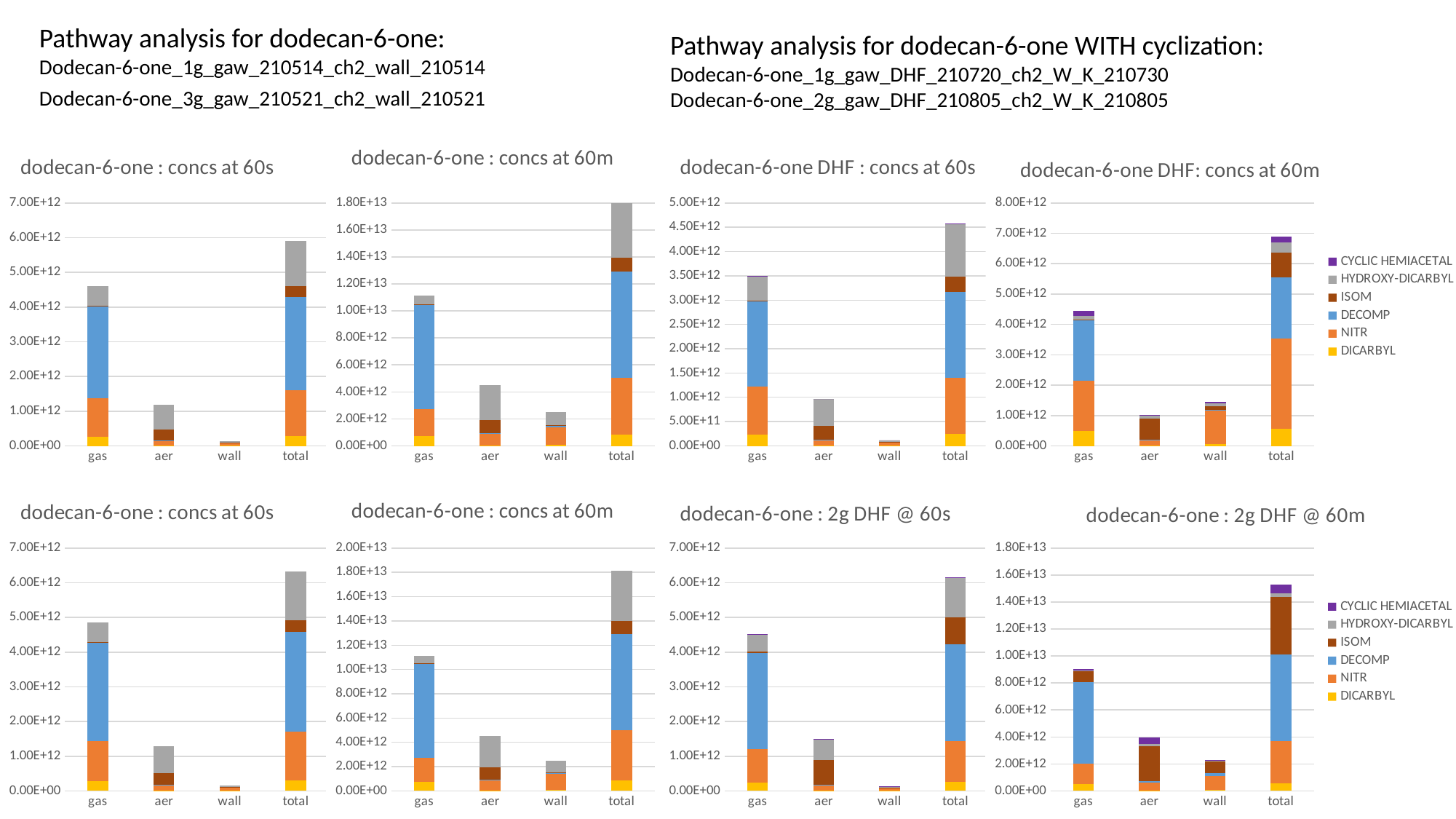

Pathway analysis for dodecan-6-one:
Dodecan-6-one_1g_gaw_210514_ch2_wall_210514
Dodecan-6-one_3g_gaw_210521_ch2_wall_210521
Pathway analysis for dodecan-6-one WITH cyclization:
Dodecan-6-one_1g_gaw_DHF_210720_ch2_W_K_210730
Dodecan-6-one_2g_gaw_DHF_210805_ch2_W_K_210805

### Chart: dodecan-6-one : concs at 60s

| Category | DICARBYL | NITR | DECOMP | ISOM | HYDROXY-DICARBYL |
|---|---|---|---|---|---|
| gas | 267414300000.0 | 1103127000000.0 | 2659100975790.0 | 14663953800.0 | 555047000000.0 |
| aer | 2112833000.0 | 154725940000.0 | 3033095364.3532805 | 310908940000.0 | 708468400000.0 |
| wall | 11660000000.0 | 60977182000.0 | 21952207383.675003 | 1254418340.0 | 36877442000.0 |
| total | 281187133000.0 | 1318830122000.0 | 2684086278538.0273 | 326827312140.0 | 1300392842000.0 |

### Chart: dodecan-6-one : concs at 60m

| Category | DICARBYL | NITR | DECOMP | ISOM | HYDROXY-DICARBYL |
|---|---|---|---|---|---|
| gas | 740932000000.0 | 1959674200000.0 | 7800271077450.0 | 13889319900.0 | 614212800000.0 |
| aer | 19279300000.0 | 905279600000.0 | 20468739115.535995 | 978805120000.0 | 2568995000000.0 |
| wall | 96730700000.0 | 1304265400000.0 | 80669583629.3 | 48035671000.0 | 963413800000.0 |
| total | 856942000000.0 | 4169219200000.0 | 7901409400194.836 | 1040730110900.0 | 4146621600000.0 |

### Chart: dodecan-6-one DHF : concs at 60s

| Category | DICARBYL | NITR | DECOMP | ISOM | HYDROXY-DICARBYL | CYCLIC HEMIACETAL |
|---|---|---|---|---|---|---|
| gas | 233367205558.26 | 986695600000.0 | 1748672707442.0354 | 15944268489.584301 | 508017375172.02295 | 6662910672.142799 |
| aer | 1571883754.0888002 | 117985280000.0 | 2117664645.9765308 | 287696723970.9639 | 551385525856.16 | 71627011.2112217 |
| wall | 10498924949.305 | 55919974000.0 | 15813666453.384457 | 1291255740.9416802 | 33273119704.8603 | 817876385.1533715 |
| total | 245438014261.65378 | 1160600854000.0 | 1766604038541.396 | 304932248201.4899 | 1092676020733.0433 | 7552414068.507392 |

### Chart: dodecan-6-one DHF: concs at 60m

| Category | DICARBYL | NITR | DECOMP | ISOM | HYDROXY-DICARBYL | CYCLIC HEMIACETAL |
|---|---|---|---|---|---|---|
| gas | 490869408692.37994 | 1662237400000.0 | 1981327798925.2827 | 35639236982.79439 | 103556699185.005 | 179083614944.16602 |
| aer | 3453453786.4244003 | 207619060000.0 | 3120976010.638879 | 678090608918.1099 | 114198690345.067 | 1295748615.4629593 |
| wall | 64115384614.79201 | 1104536200000.0 | 27541280489.44647 | 100782208525.72513 | 114555538793.91899 | 26924705300.98587 |
| total | 558438247093.5964 | 2974392660000.0 | 2011990055425.368 | 814512054426.6295 | 332310928323.99097 | 207304068860.61484 |

### Chart: dodecan-6-one : concs at 60s

| Category | DICARBYL | NITR | DECOMP | ISOM | HYDROXY-DICARBYL |
|---|---|---|---|---|---|
| gas | 284555200000.0 | 1161969600000.0 | 2838689359880.0 | 14522037600.0 | 566393000000.0 |
| aer | 2433906000.0 | 176444540000.0 | 3438735411.8034797 | 333587300000.0 | 782089800000.0 |
| wall | 13458740000.0 | 71308200000.0 | 23976305351.278004 | 1396876330.0 | 42220770000.0 |
| total | 300447846000.0 | 1409722340000.0 | 2866104400643.0815 | 349506213930.0 | 1390703570000.0 |

### Chart: dodecan-6-one : concs at 60m

| Category | DICARBYL | NITR | DECOMP | ISOM | HYDROXY-DICARBYL |
|---|---|---|---|---|---|
| gas | 740930000000.0 | 1959641200000.0 | 7800305912360.0 | 13888917700.0 | 614199800000.0 |
| aer | 19278570000.0 | 905231400000.0 | 20467889372.267002 | 978750430000.0 | 2568846000000.0 |
| wall | 96737700000.0 | 1304366200000.0 | 80673931838.37001 | 48092501000.0 | 963592200000.0 |
| total | 856946270000.0 | 4169238800000.0 | 7901447733570.637 | 1040731848700.0 | 4146638000000.0 |

### Chart: dodecan-6-one : 2g DHF @ 60s

| Category | DICARBYL | NITR | DECOMP | ISOM | HYDROXY-DICARBYL | CYCLIC HEMIACETAL |
|---|---|---|---|---|---|---|
| gas | 239022859118.3584 | 977306919022.0 | 2759900986379.1323 | 51496405737.47796 | 481386425000.0 | 6391971445.186199 |
| aer | 1891851710.9706798 | 153295754000.0 | 18066472538.70239 | 715889872907.0 | 613711704200.0 | 2888230837.0180097 |
| wall | 10751950352.337349 | 55778684881.5 | 21421598707.066425 | 6557534079.874579 | 32535272392.0 | 913372751.910737 |
| total | 251666661181.6665 | 1186381357903.4998 | 2799389057624.906 | 773943812724.3528 | 1127633401592.0 | 10193575034.114935 |

### Chart: dodecan-6-one : 2g DHF @ 60m

| Category | DICARBYL | NITR | DECOMP | ISOM | HYDROXY-DICARBYL | CYCLIC HEMIACETAL |
|---|---|---|---|---|---|---|
| gas | 491454985606.28 | 1520263325600.0 | 6032896616631.01 | 820448062794.5293 | 56973833240.0 | 125722877564.456 |
| aer | 8354280311.862 | 600460782000.0 | 144272319039.173 | 2572961942223.2 | 156546404000.0 | 474836542659.32495 |
| wall | 64189998016.33999 | 1017592245860.0 | 238280687629.74078 | 858094493751.0284 | 67227846130.0 | 61249298723.492256 |
| total | 563999263934.482 | 3138316353460.0 | 6415449623299.923 | 4251504498768.762 | 280748083370.0 | 661808718947.2733 |